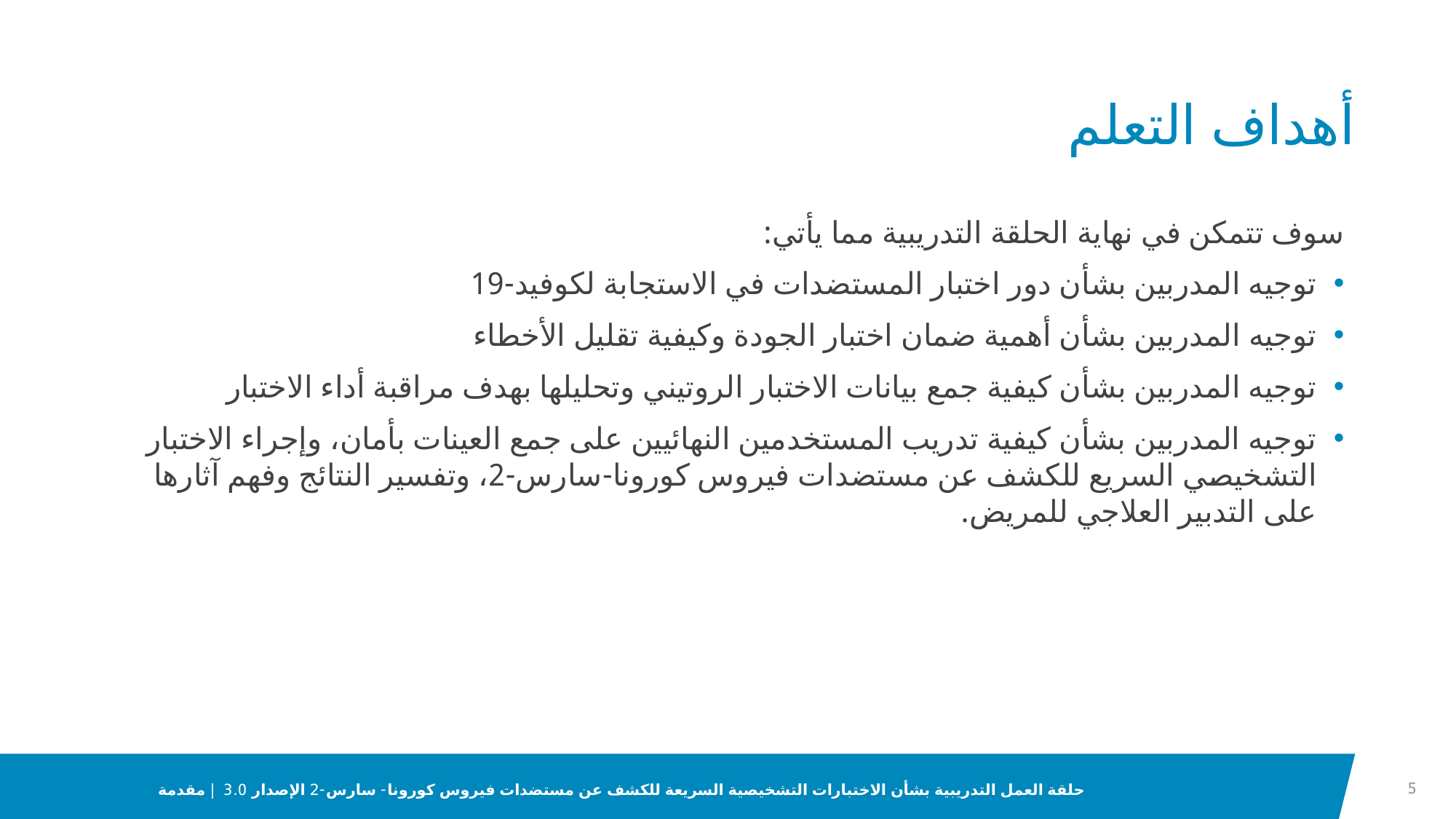

# أهداف التعلم
سوف تتمكن في نهاية الحلقة التدريبية مما يأتي:
توجيه المدربين بشأن دور اختبار المستضدات في الاستجابة لكوفيد-19
توجيه المدربين بشأن أهمية ضمان اختبار الجودة وكيفية تقليل الأخطاء
توجيه المدربين بشأن كيفية جمع بيانات الاختبار الروتيني وتحليلها بهدف مراقبة أداء الاختبار
توجيه المدربين بشأن كيفية تدريب المستخدمين النهائيين على جمع العينات بأمان، وإجراء الاختبار التشخيصي السريع للكشف عن مستضدات فيروس كورونا-سارس-2، وتفسير النتائج وفهم آثارها على التدبير العلاجي للمريض.

5
حلقة العمل التدريبية بشأن الاختبارات التشخيصية السريعة للكشف عن مستضدات فيروس كورونا- سارس-2 الإصدار 3.0 | مقدمة